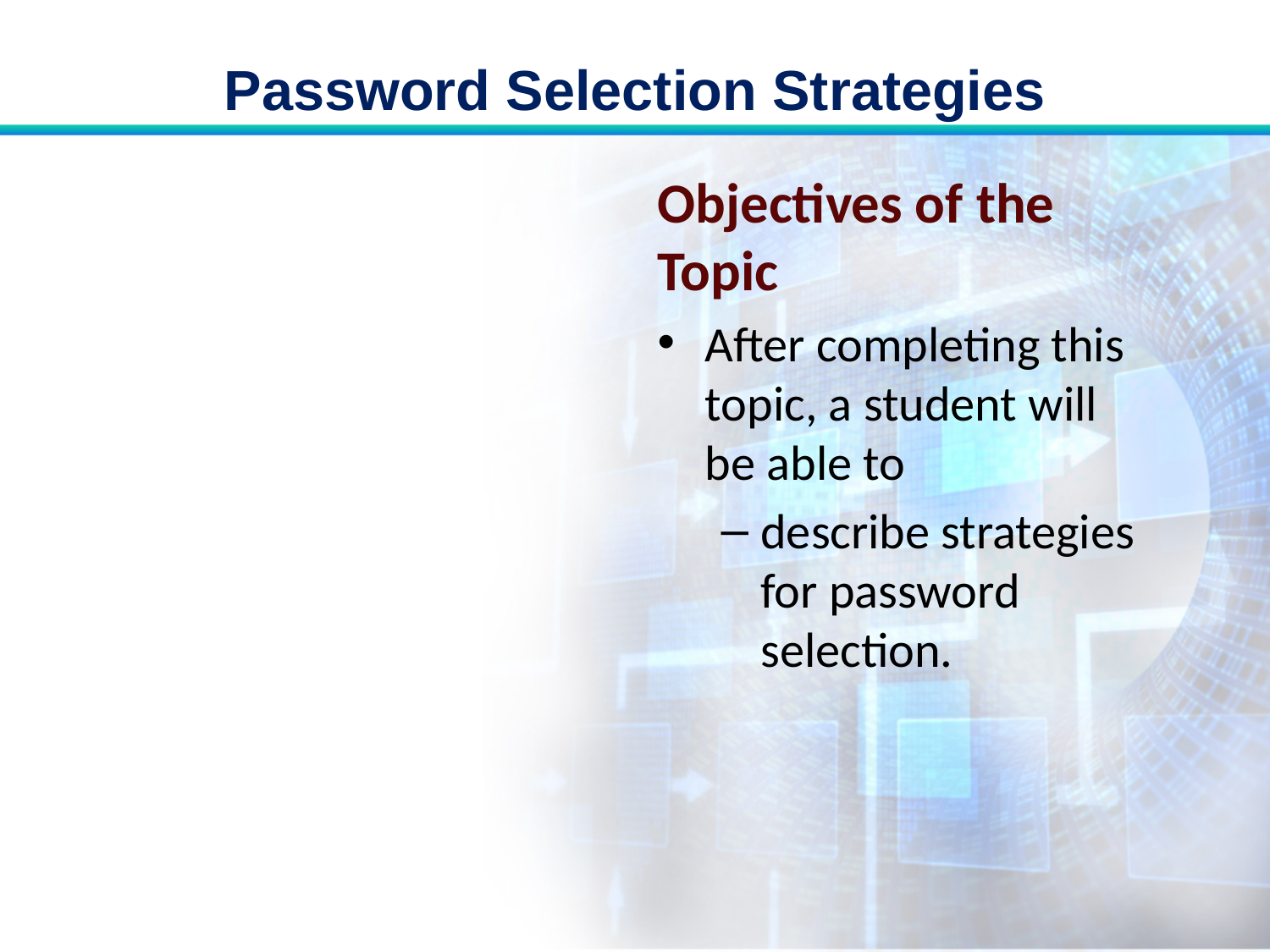

# Password Selection Strategies
Objectives of the Topic
After completing this topic, a student will be able to
describe strategies for password selection.